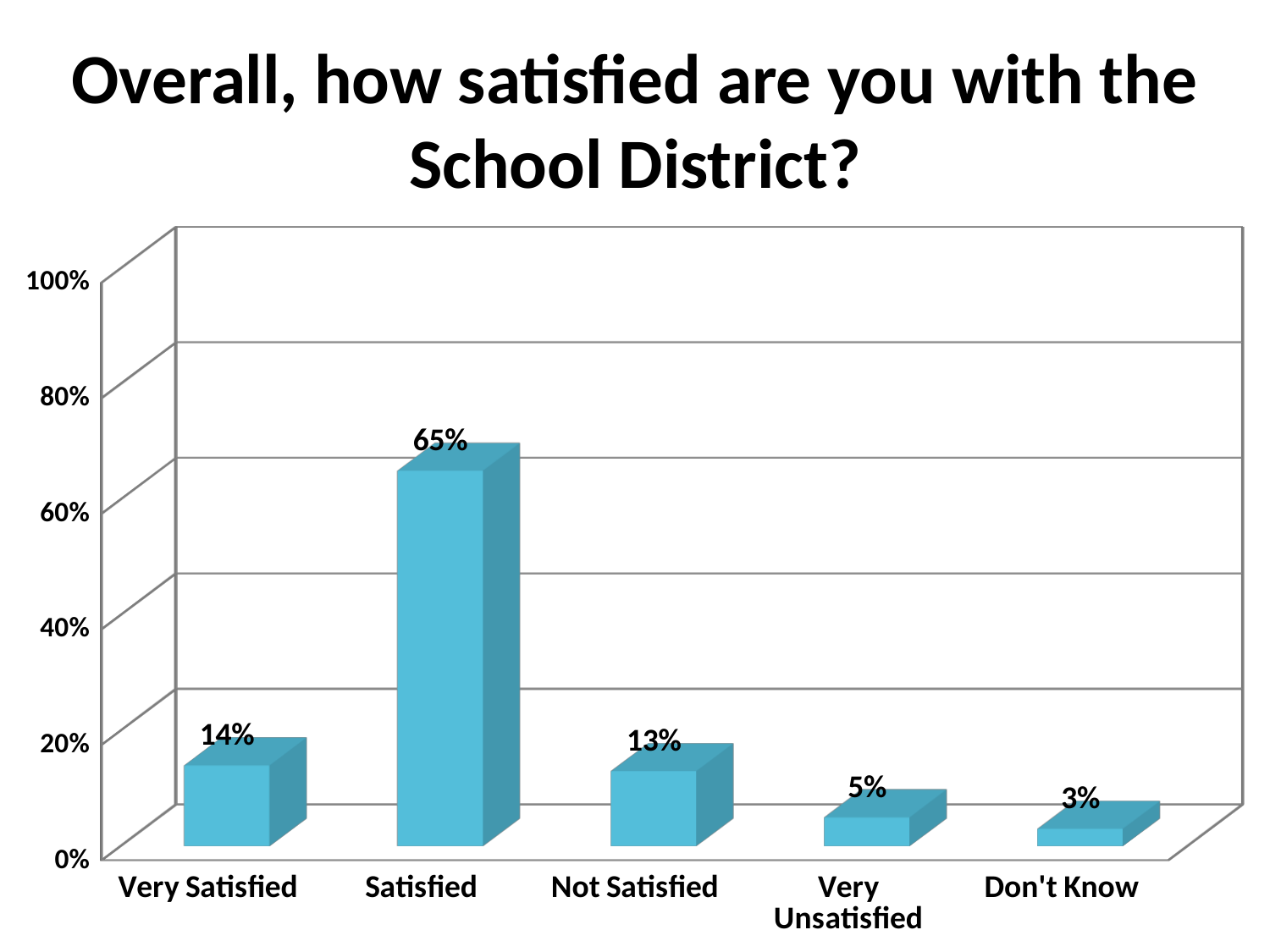

# Overall, how satisfied are you with the School District?

[unsupported chart]